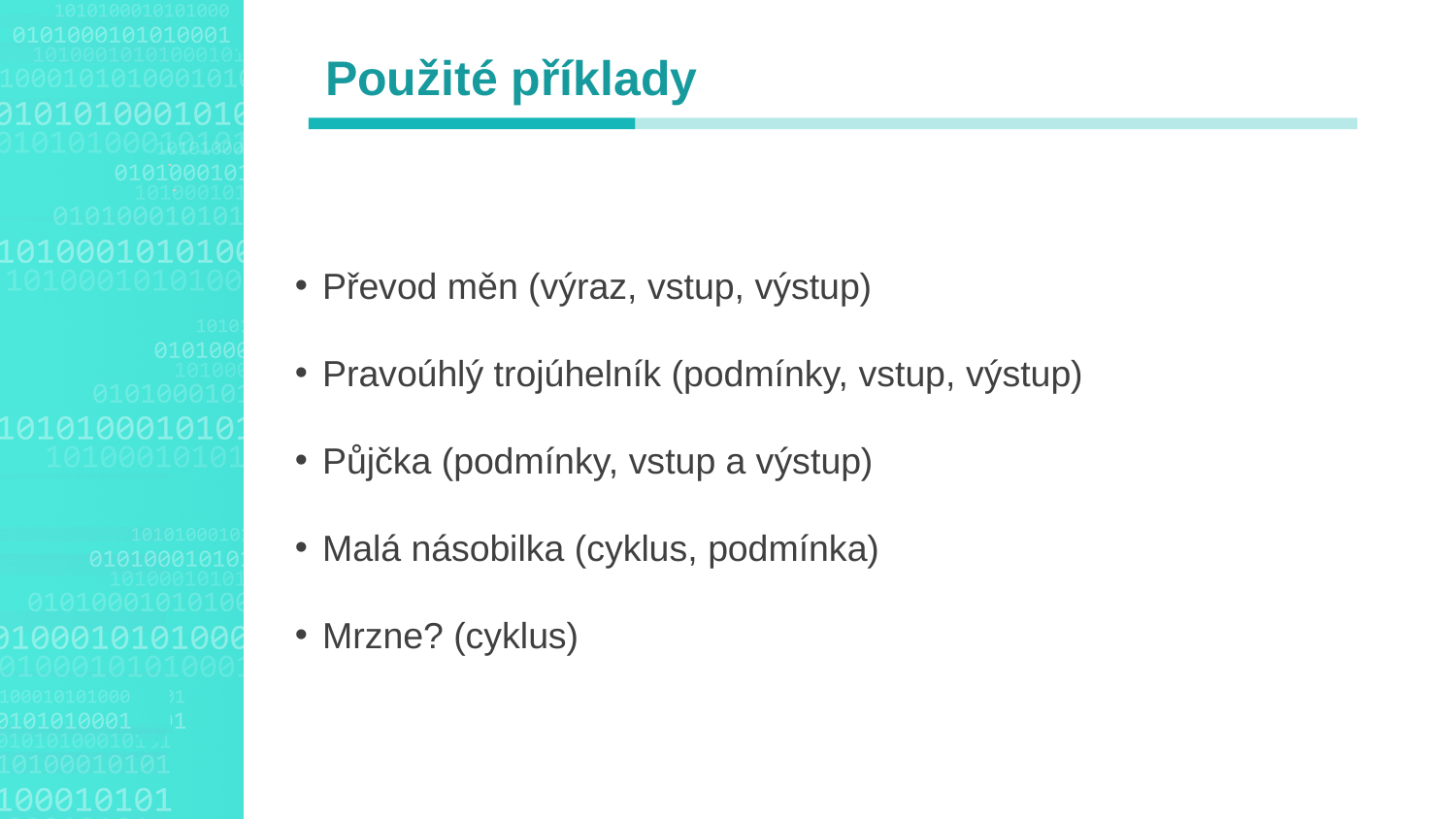

Použité příklady

Převod měn (výraz, vstup, výstup)

Pravoúhlý trojúhelník (podmínky, vstup, výstup)

Půjčka (podmínky, vstup a výstup)

Malá násobilka (cyklus, podmínka)

Mrzne? (cyklus)

Agenda Style